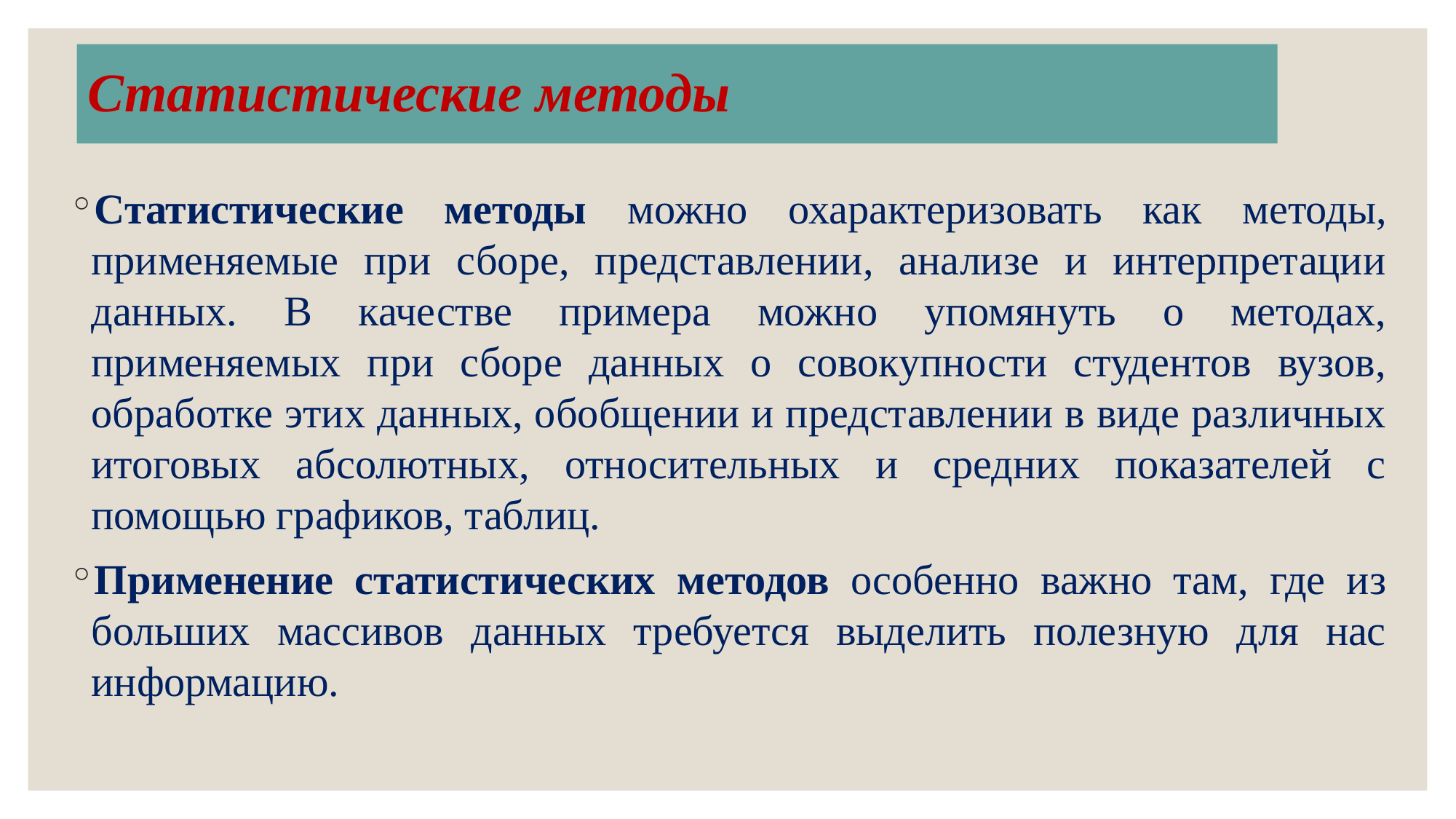

# Статистические методы
Статистические методы можно охарактеризовать как методы, применяемые при сборе, представлении, анализе и интерпретации данных. В качестве примера можно упомянуть о методах, применяемых при сборе данных о совокупности студентов вузов, обработке этих данных, обобщении и представлении в виде различных итоговых абсолютных, относительных и средних показателей с помощью графиков, таблиц.
Применение статистических методов особенно важно там, где из больших массивов данных требуется выделить полезную для нас информацию.